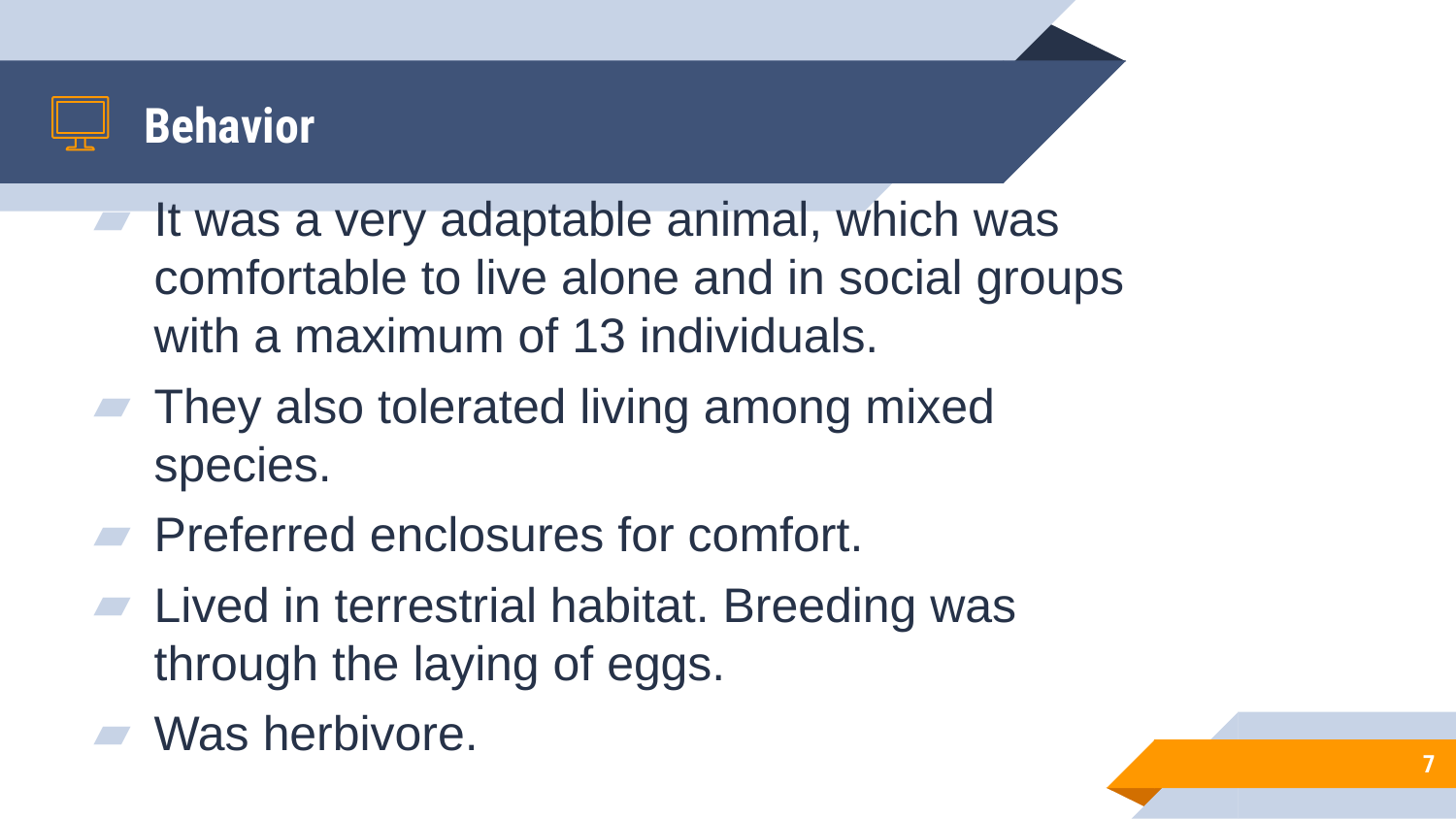

# Behavior

It was a very adaptable animal, which was comfortable to live alone and in social groups with a maximum of 13 individuals.
They also tolerated living among mixed species.
Preferred enclosures for comfort.
Lived in terrestrial habitat. Breeding was through the laying of eggs.
Was herbivore.
7